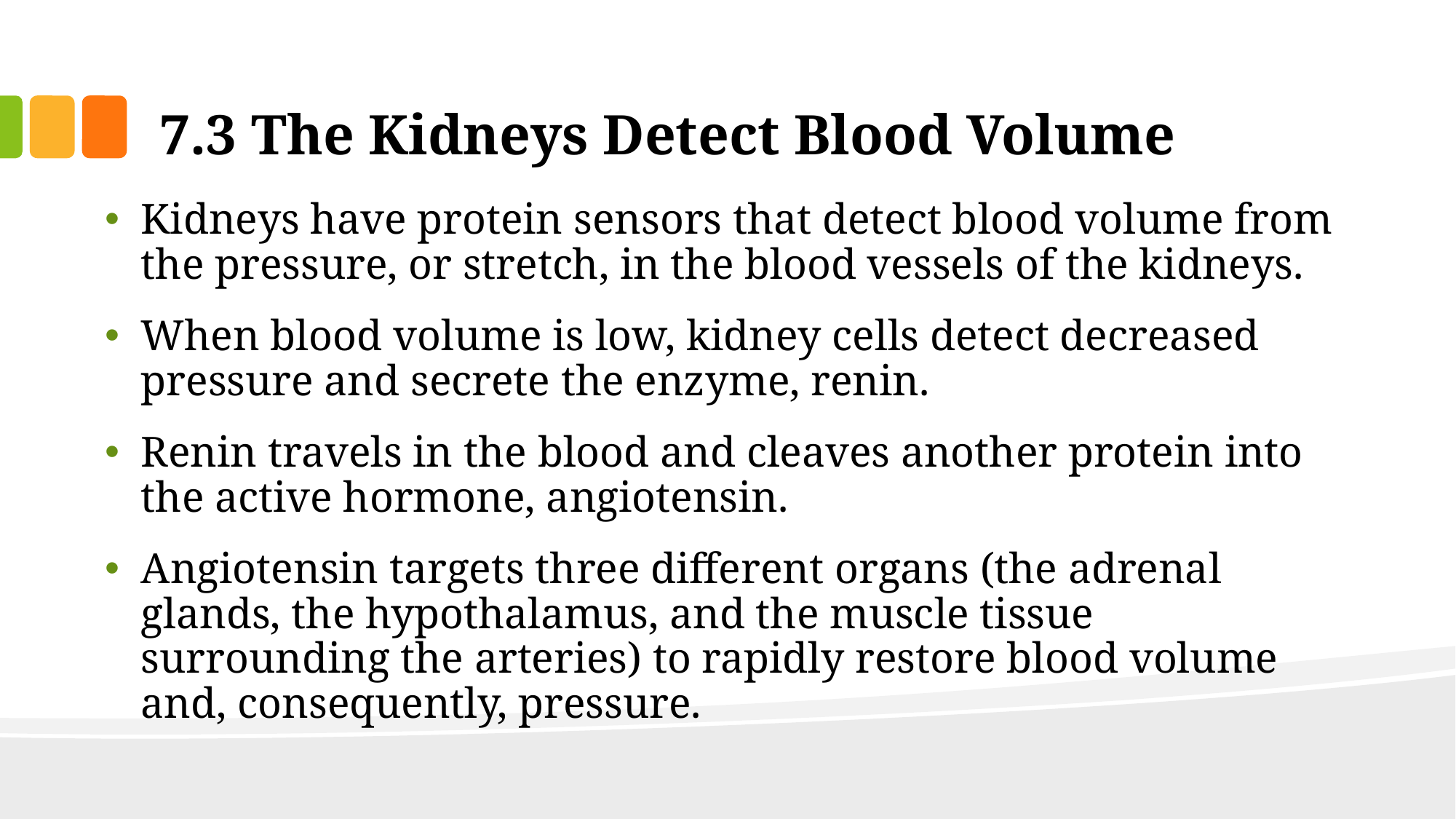

# 7.3 The Kidneys Detect Blood Volume
Kidneys have protein sensors that detect blood volume from the pressure, or stretch, in the blood vessels of the kidneys.
When blood volume is low, kidney cells detect decreased pressure and secrete the enzyme, renin.
Renin travels in the blood and cleaves another protein into the active hormone, angiotensin.
Angiotensin targets three different organs (the adrenal glands, the hypothalamus, and the muscle tissue surrounding the arteries) to rapidly restore blood volume and, consequently, pressure.